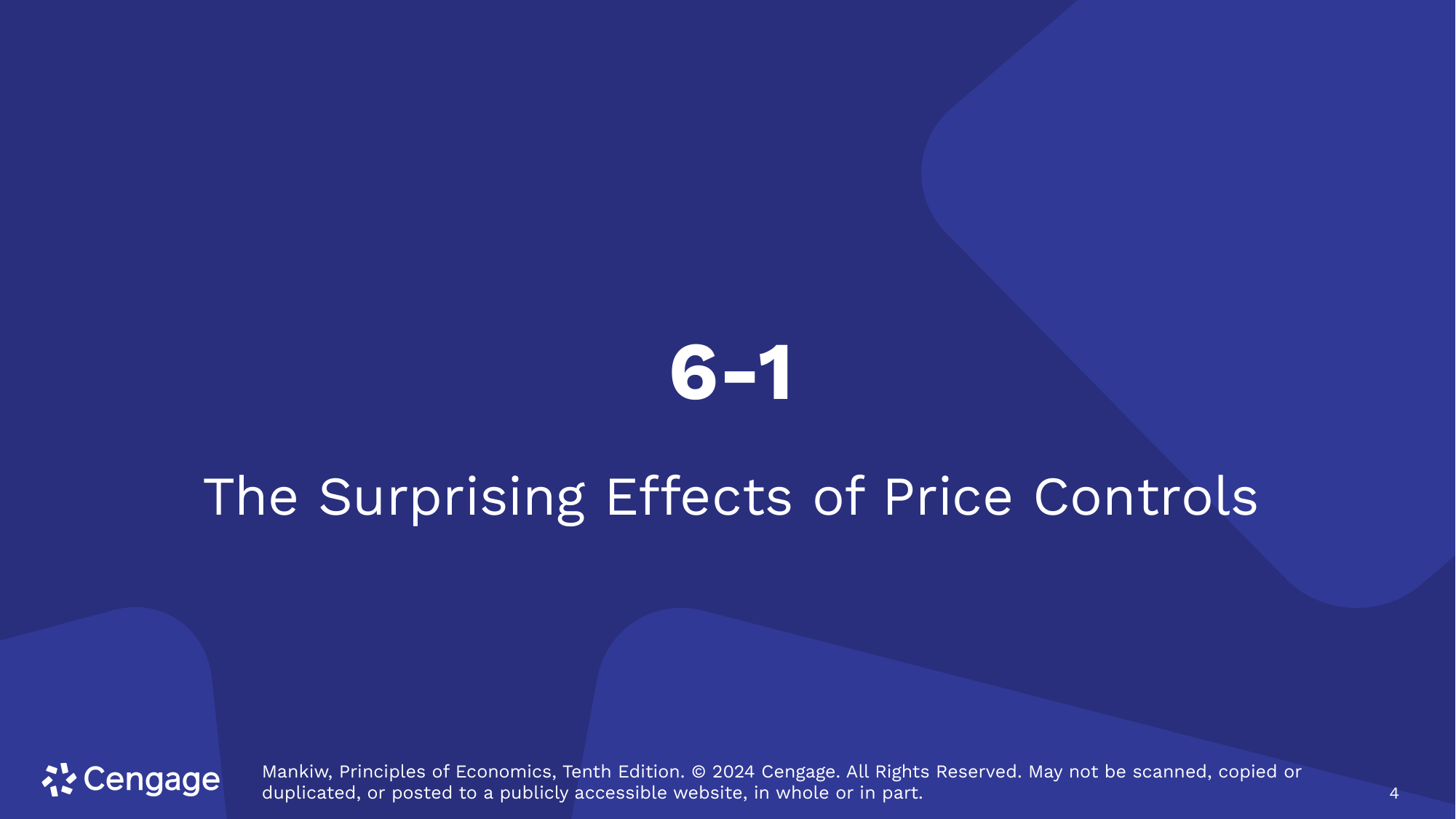

# 6-1
The Surprising Effects of Price Controls